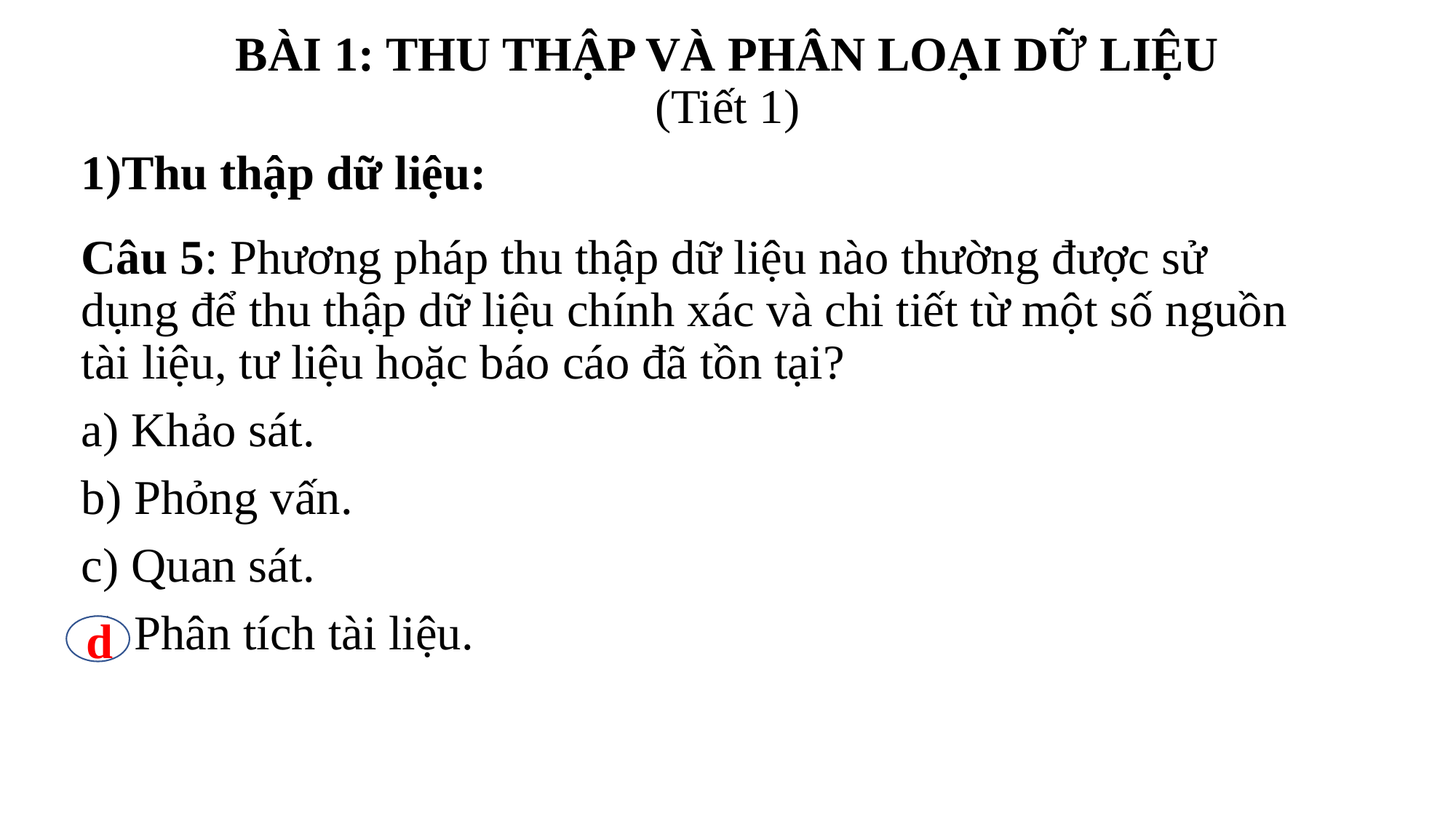

BÀI 1: THU THẬP VÀ PHÂN LOẠI DỮ LIỆU
(Tiết 1)
1)Thu thập dữ liệu:

Câu 5: Phương pháp thu thập dữ liệu nào thường được sử dụng để thu thập dữ liệu chính xác và chi tiết từ một số nguồn tài liệu, tư liệu hoặc báo cáo đã tồn tại?
a) Khảo sát.
b) Phỏng vấn.
c) Quan sát.
d) Phân tích tài liệu.
d